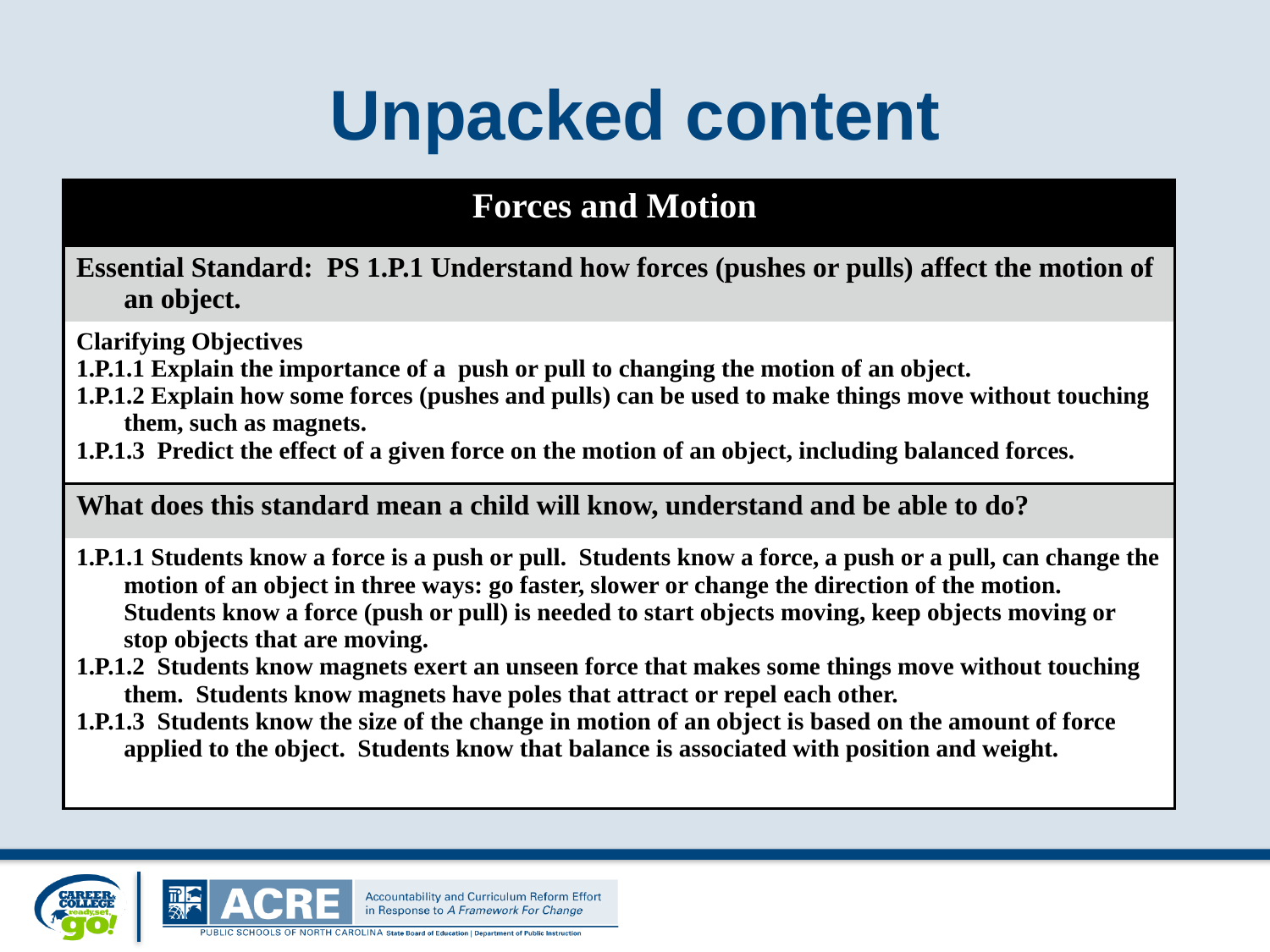

Unpacked content
| Forces and Motion |
| --- |
| Essential Standard: PS 1.P.1 Understand how forces (pushes or pulls) affect the motion of an object. |
| Clarifying Objectives 1.P.1.1 Explain the importance of a push or pull to changing the motion of an object. 1.P.1.2 Explain how some forces (pushes and pulls) can be used to make things move without touching them, such as magnets. 1.P.1.3 Predict the effect of a given force on the motion of an object, including balanced forces. |
| What does this standard mean a child will know, understand and be able to do? |
| 1.P.1.1 Students know a force is a push or pull. Students know a force, a push or a pull, can change the motion of an object in three ways: go faster, slower or change the direction of the motion. Students know a force (push or pull) is needed to start objects moving, keep objects moving or stop objects that are moving. 1.P.1.2 Students know magnets exert an unseen force that makes some things move without touching them. Students know magnets have poles that attract or repel each other. 1.P.1.3 Students know the size of the change in motion of an object is based on the amount of force applied to the object. Students know that balance is associated with position and weight. |